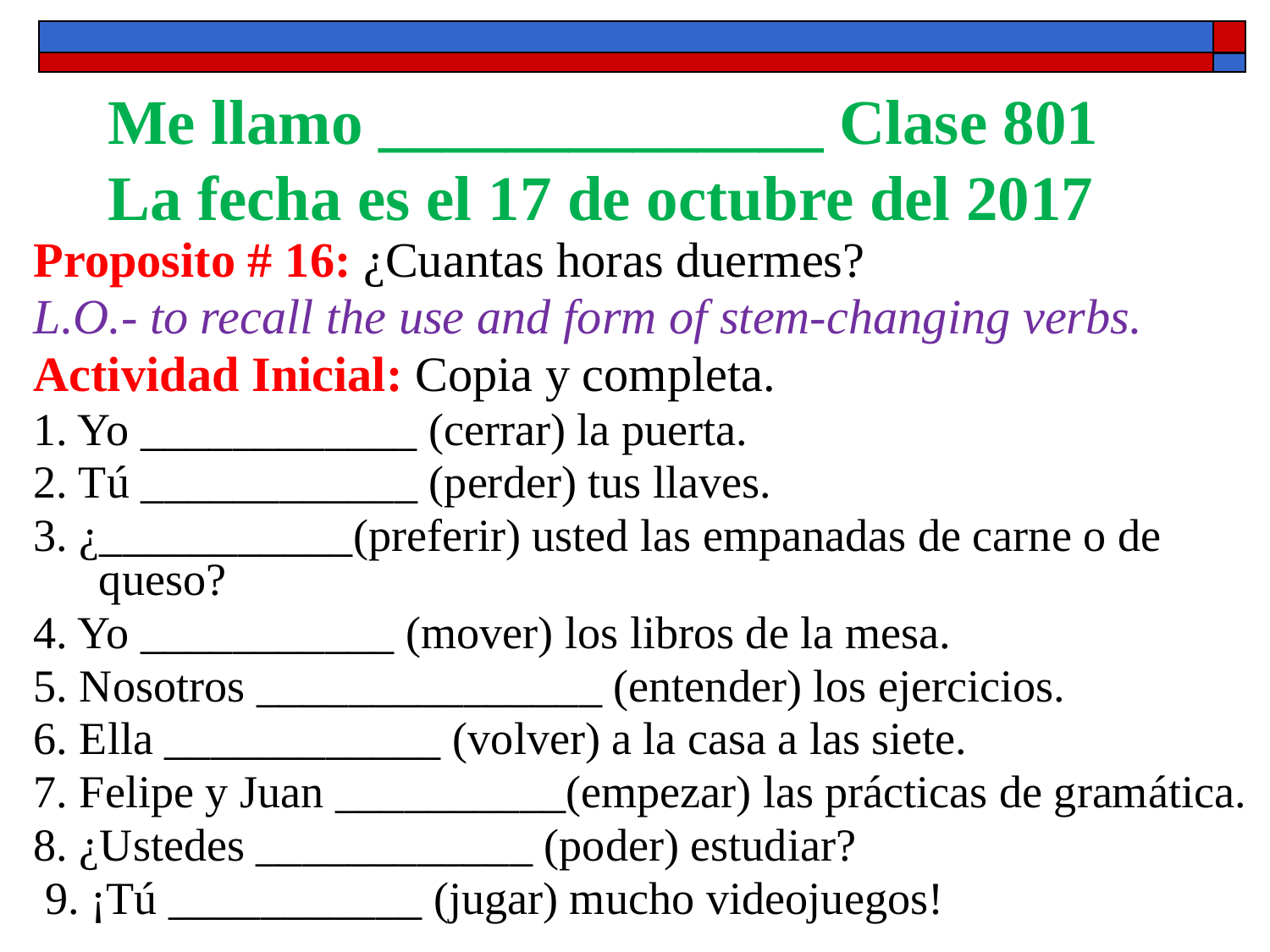

Me llamo ______________ Clase 801
La fecha es el 17 de octubre del 2017
Proposito # 16: ¿Cuantas horas duermes?
L.O.- to recall the use and form of stem-changing verbs.
Actividad Inicial: Copia y completa.
1. Yo ____________ (cerrar) la puerta.
2. Tú ____________ (perder) tus llaves.
3. ¿___________(preferir) usted las empanadas de carne o de queso?
4. Yo ___________ (mover) los libros de la mesa.
5. Nosotros _______________ (entender) los ejercicios.
6. Ella ____________ (volver) a la casa a las siete.
7. Felipe y Juan __________(empezar) las prácticas de gramática.
8. ¿Ustedes ____________ (poder) estudiar?
 9. ¡Tú ___________ (jugar) mucho videojuegos!